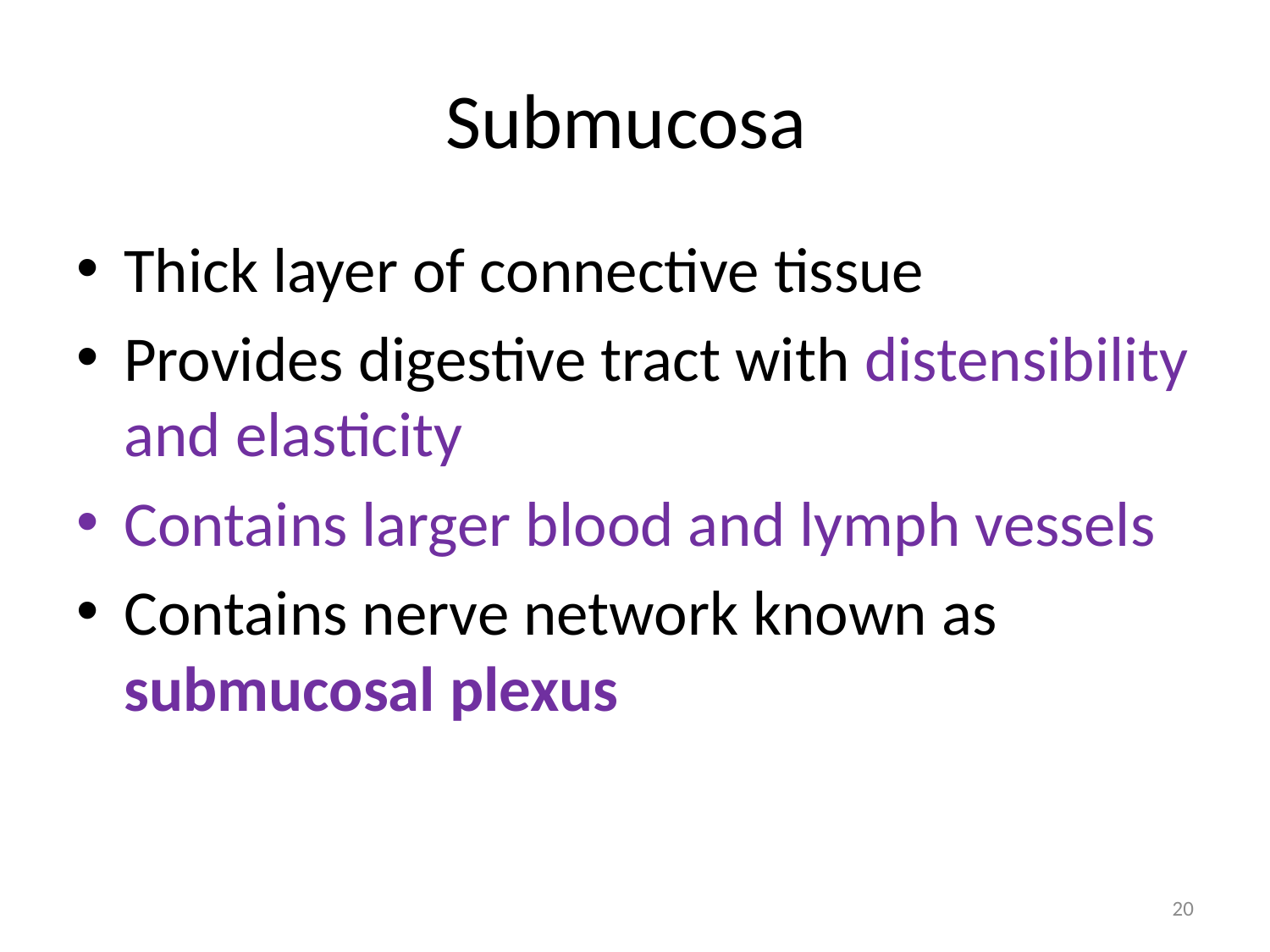

# Submucosa
Thick layer of connective tissue
Provides digestive tract with distensibility and elasticity
Contains larger blood and lymph vessels
Contains nerve network known as submucosal plexus

20